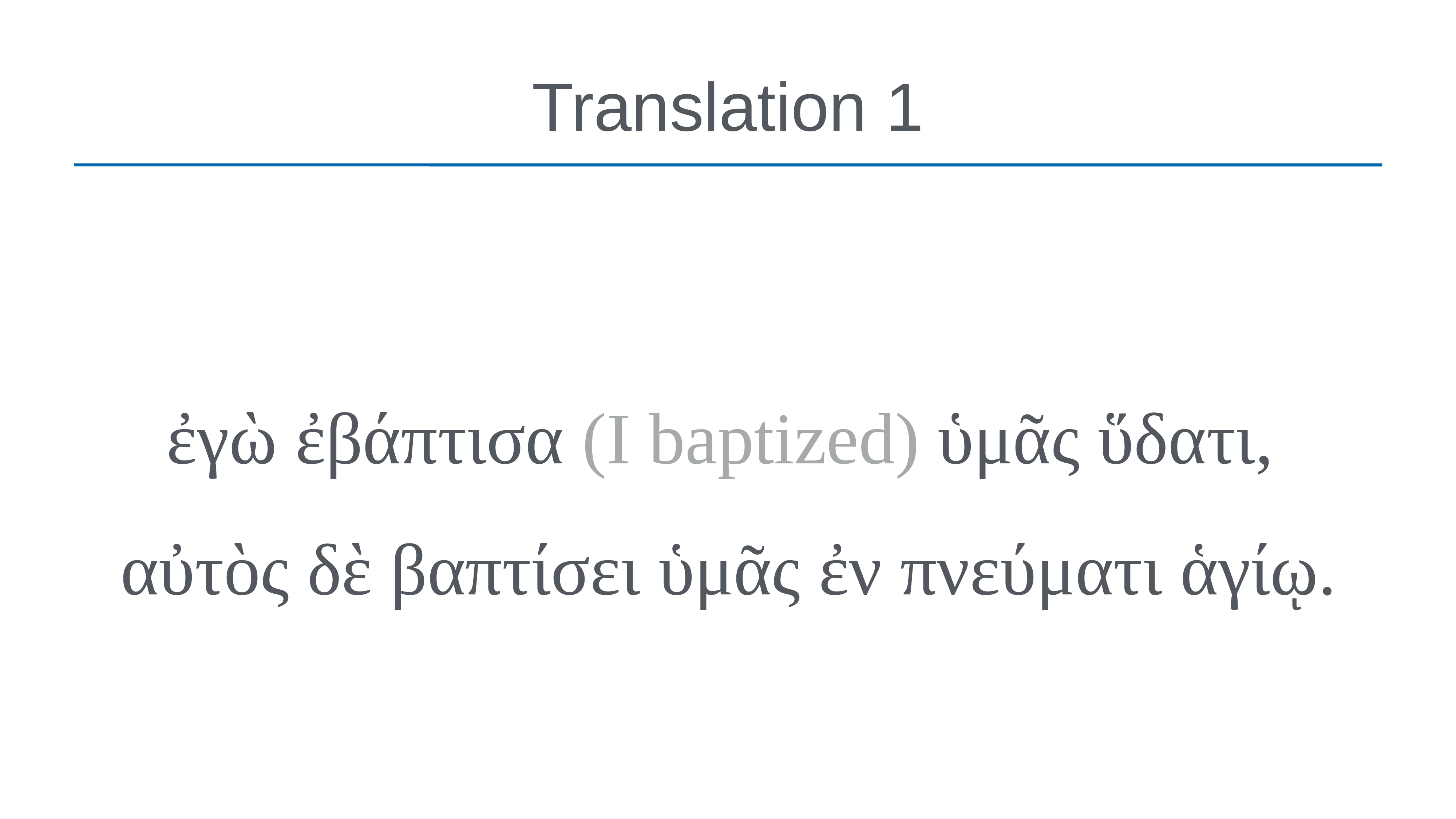

# Translation 1
ἐγὼ ἐβάπτισα (I baptized) ὑμᾶς ὕδατι,
αὐτὸς δὲ βαπτίσει ὑμᾶς ἐν πνεύματι ἁγίῳ.